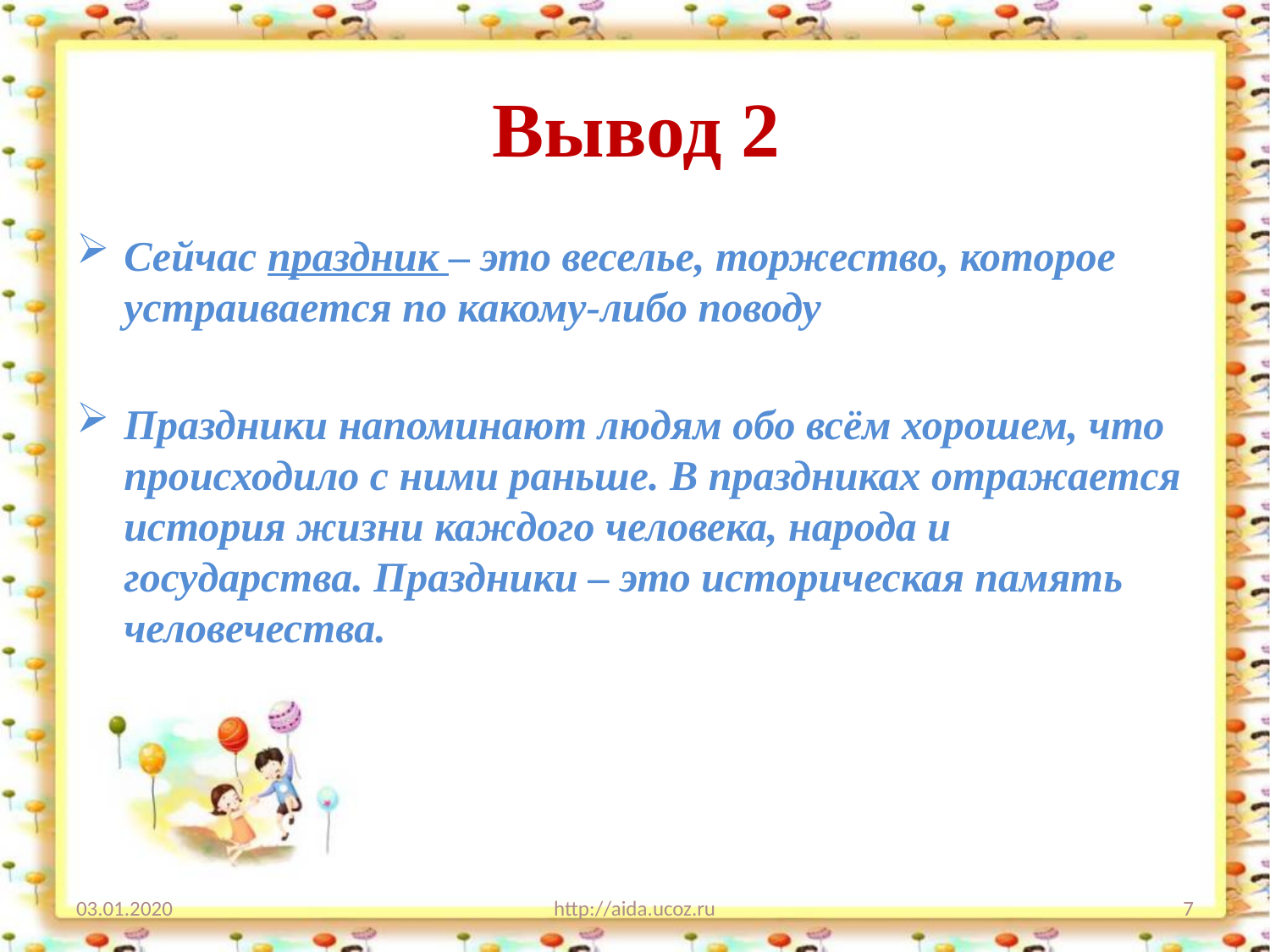

# Вывод 2
Сейчас праздник – это веселье, торжество, которое устраивается по какому-либо поводу

Праздники напоминают людям обо всём хорошем, что происходило с ними раньше. В праздниках отражается история жизни каждого человека, народа и государства. Праздники – это историческая память человечества.
03.01.2020
http://aida.ucoz.ru
7